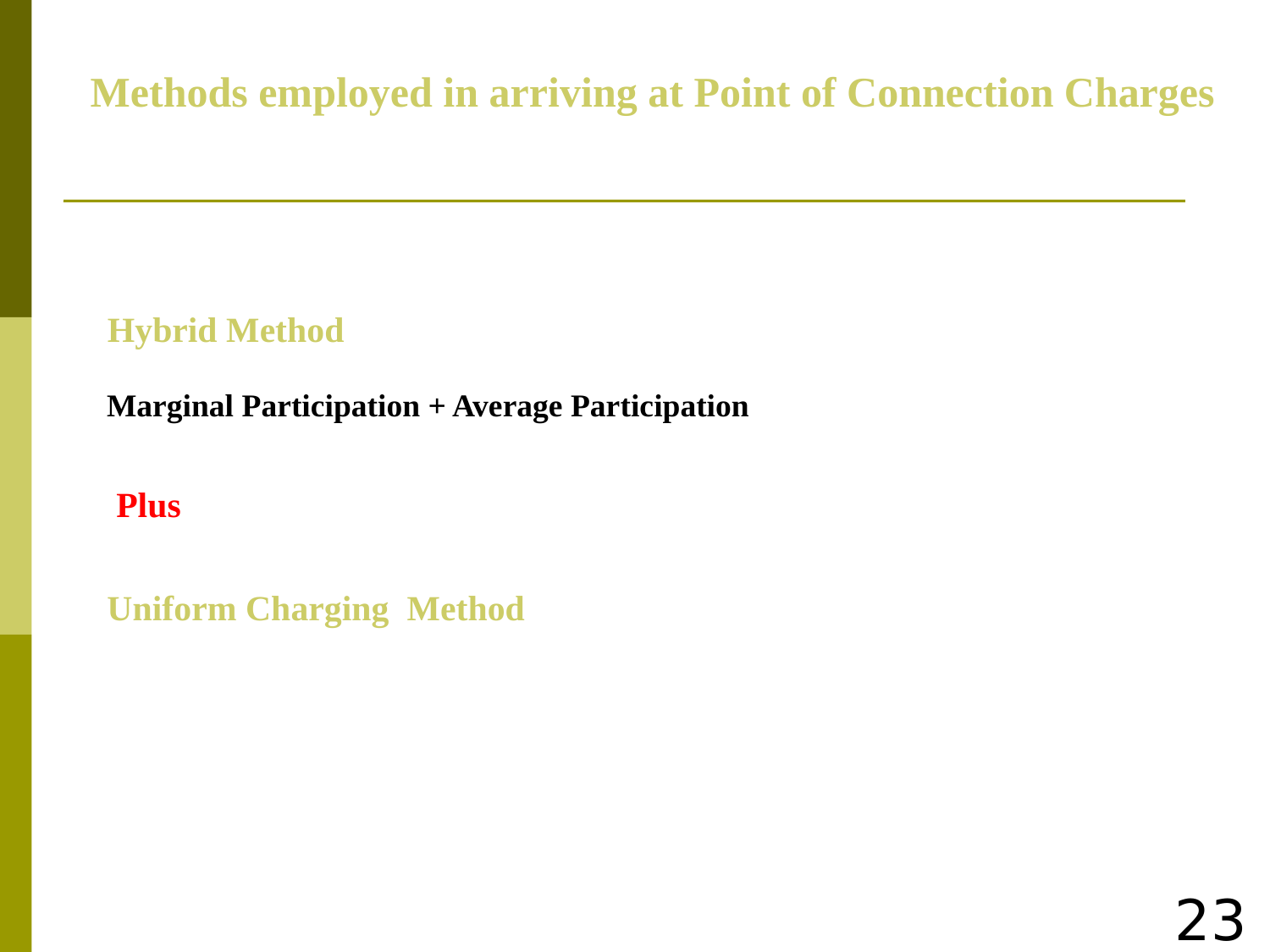

Methods employed in arriving at Point of Connection Charges
Hybrid Method
 Marginal Participation + Average Participation
Plus
Uniform Charging  Method
23